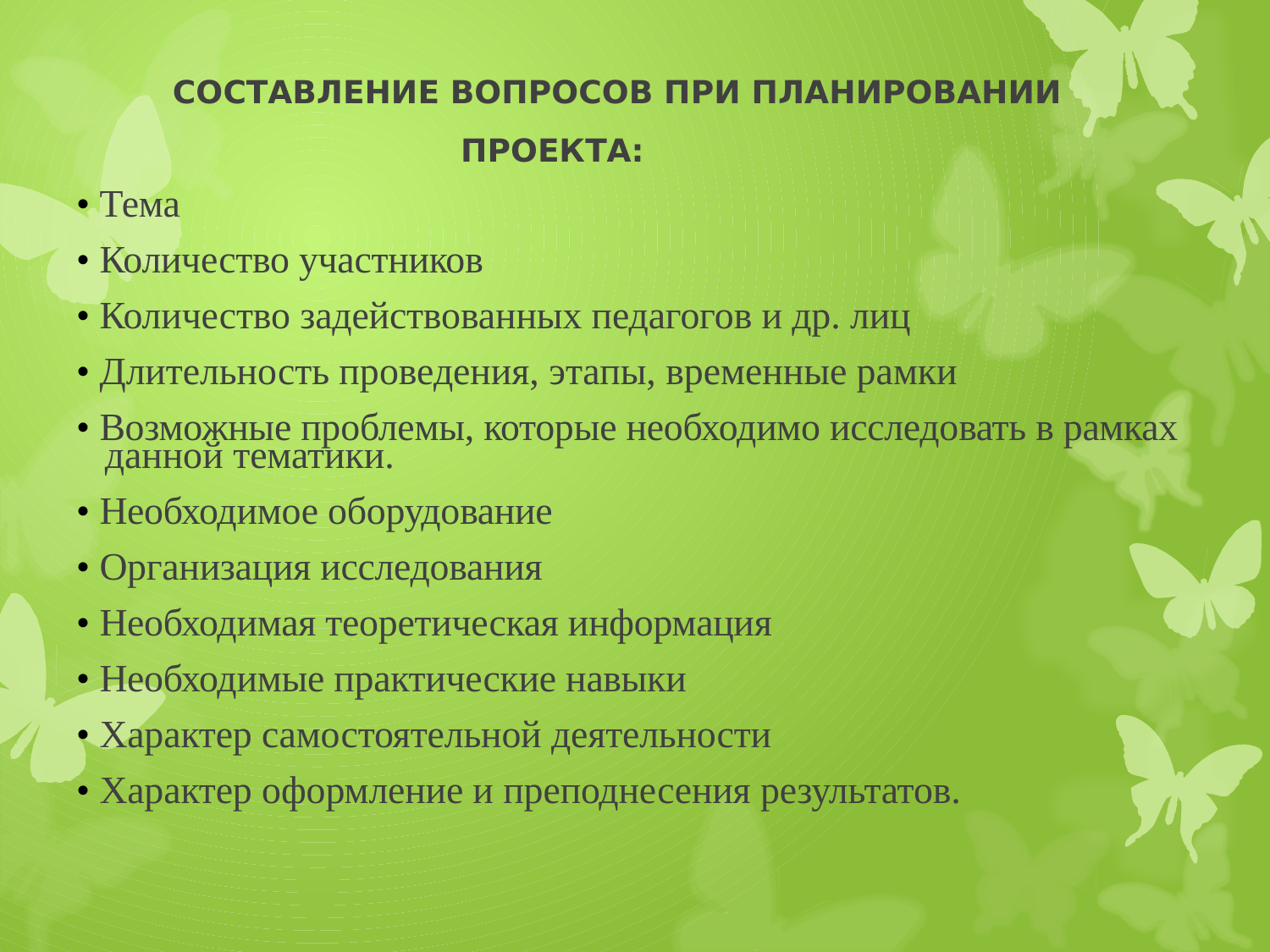

# СОСТАВЛЕНИЕ ВОПРОСОВ ПРИ ПЛАНИРОВАНИИ ПРОЕКТА: • Тема • Количество участников • Количество задействованных педагогов и др. лиц • Длительность проведения, этапы, временные рамки • Возможные проблемы, которые необходимо исследовать в рамках данной тематики. • Необходимое оборудование • Организация исследования • Необходимая теоретическая информация • Необходимые практические навыки • Характер самостоятельной деятельности • Характер оформление и преподнесения результатов.